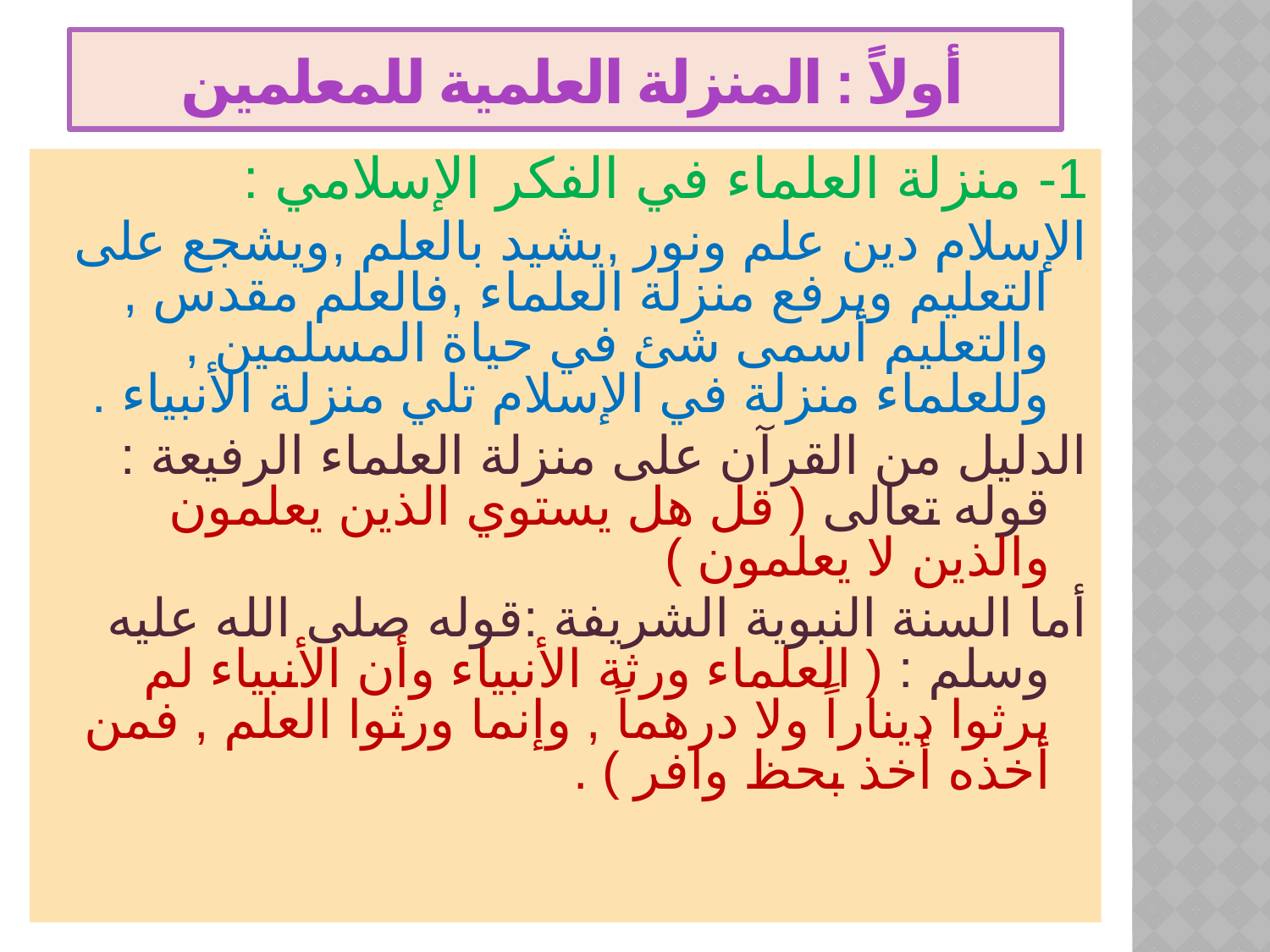

# أولاً : المنزلة العلمية للمعلمين
1- منزلة العلماء في الفكر الإسلامي :
الإسلام دين علم ونور ,يشيد بالعلم ,ويشجع على التعليم ويرفع منزلة العلماء ,فالعلم مقدس , والتعليم أسمى شئ في حياة المسلمين , وللعلماء منزلة في الإسلام تلي منزلة الأنبياء .
الدليل من القرآن على منزلة العلماء الرفيعة : قوله تعالى ( قل هل يستوي الذين يعلمون والذين لا يعلمون )
أما السنة النبوية الشريفة :قوله صلى الله عليه وسلم : ( العلماء ورثة الأنبياء وأن الأنبياء لم يرثوا ديناراً ولا درهماً , وإنما ورثوا العلم , فمن أخذه أخذ بحظ وافر ) .